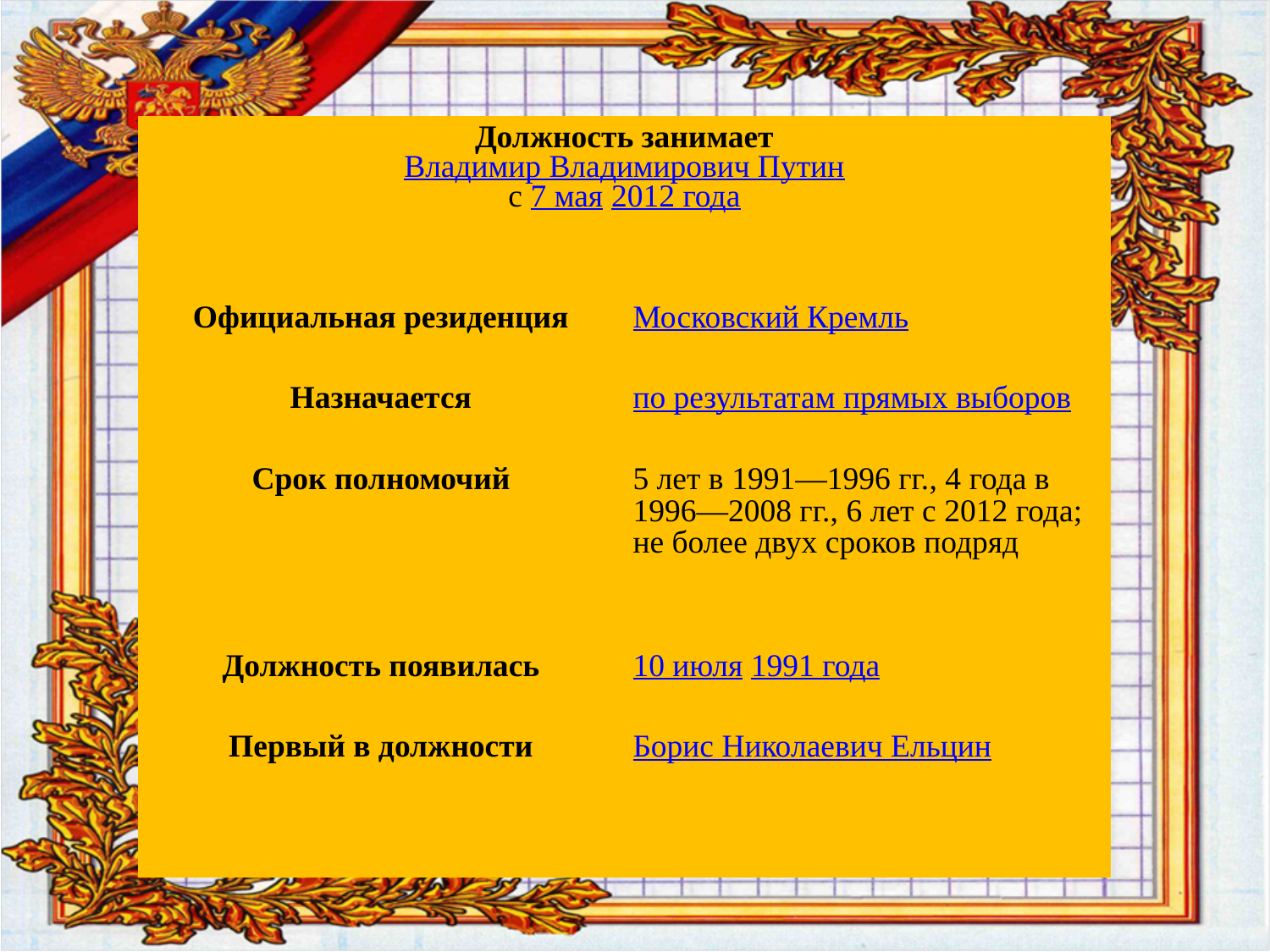

| Должность занимает Владимир Владимирович Путин с 7 мая 2012 года |  |
| --- | --- |
| Официальная резиденция | Московский Кремль |
| Назначается | по результатам прямых выборов |
| Срок полномочий | 5 лет в 1991—1996 гг., 4 года в 1996—2008 гг., 6 лет с 2012 года; не более двух сроков подряд |
| Должность появилась | 10 июля 1991 года |
| Первый в должности | Борис Николаевич Ельцин |
|  |  |